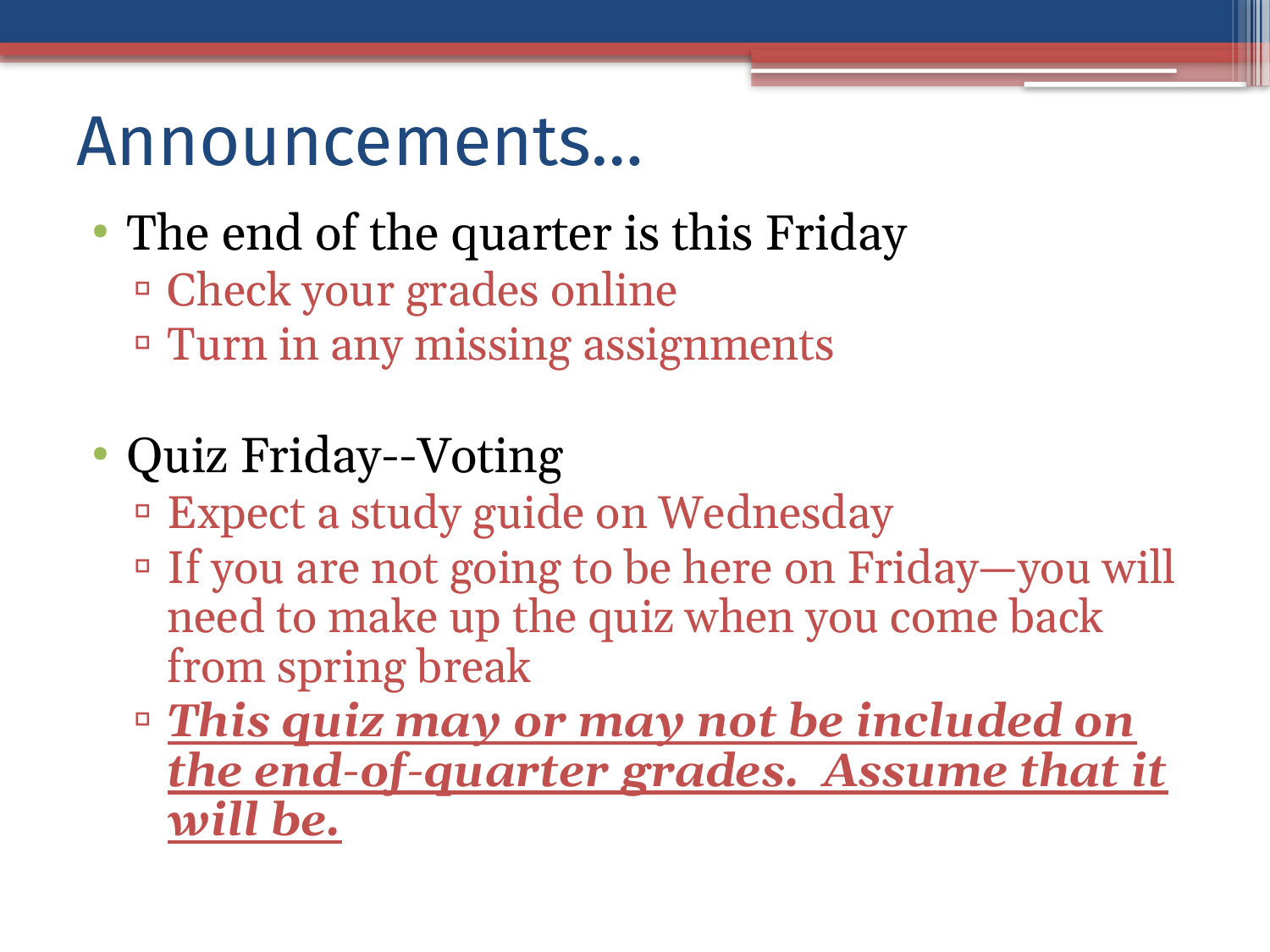

# Announcements…
The end of the quarter is this Friday
Check your grades online
Turn in any missing assignments

Quiz Friday--Voting
Expect a study guide on Wednesday
If you are not going to be here on Friday—you will need to make up the quiz when you come back from spring break
This quiz may or may not be included on the end-of-quarter grades.  Assume that it will be.